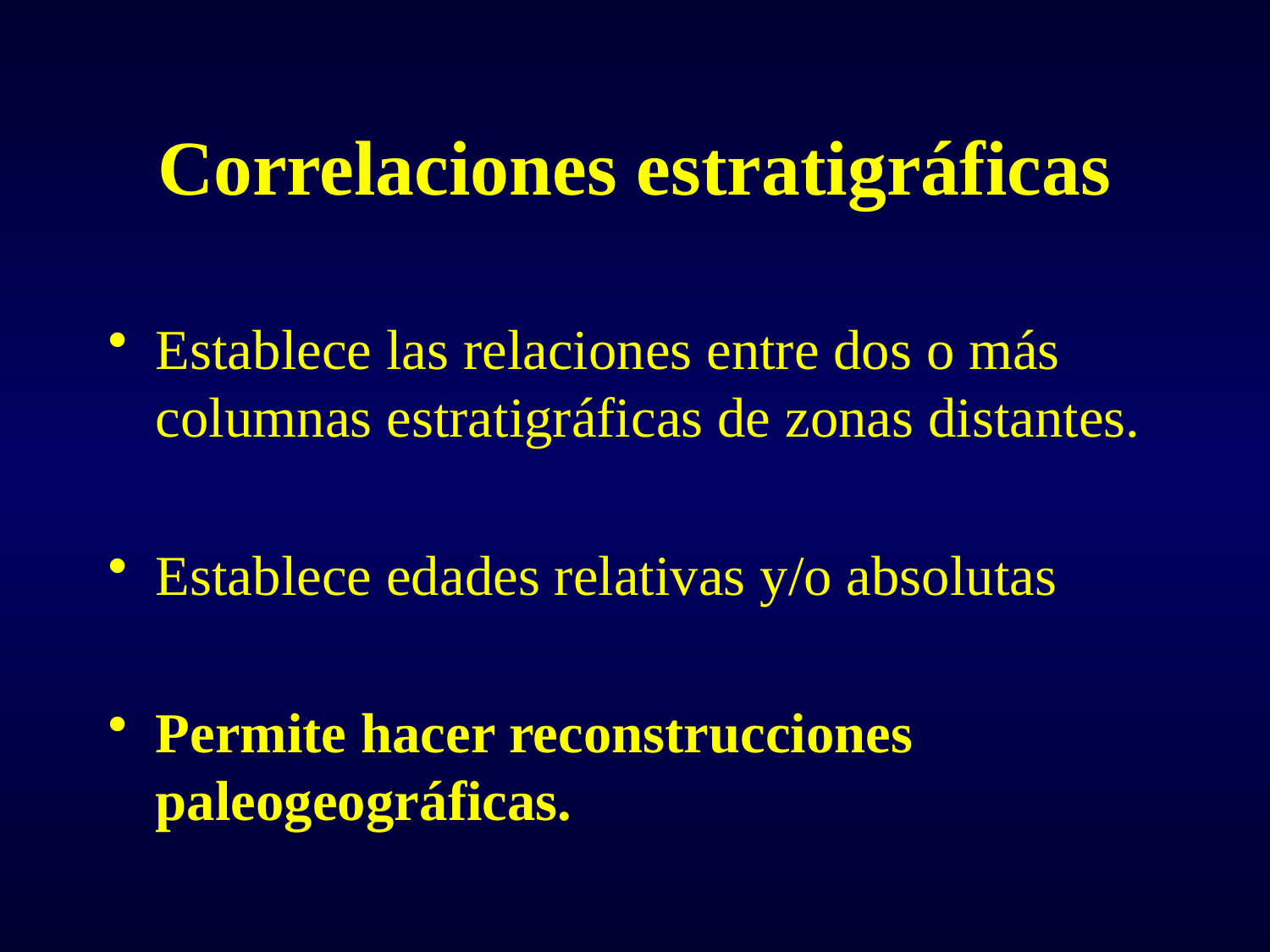

# Correlaciones estratigráficas
Establece las relaciones entre dos o más columnas estratigráficas de zonas distantes.

Establece edades relativas y/o absolutas

Permite hacer reconstrucciones paleogeográficas.